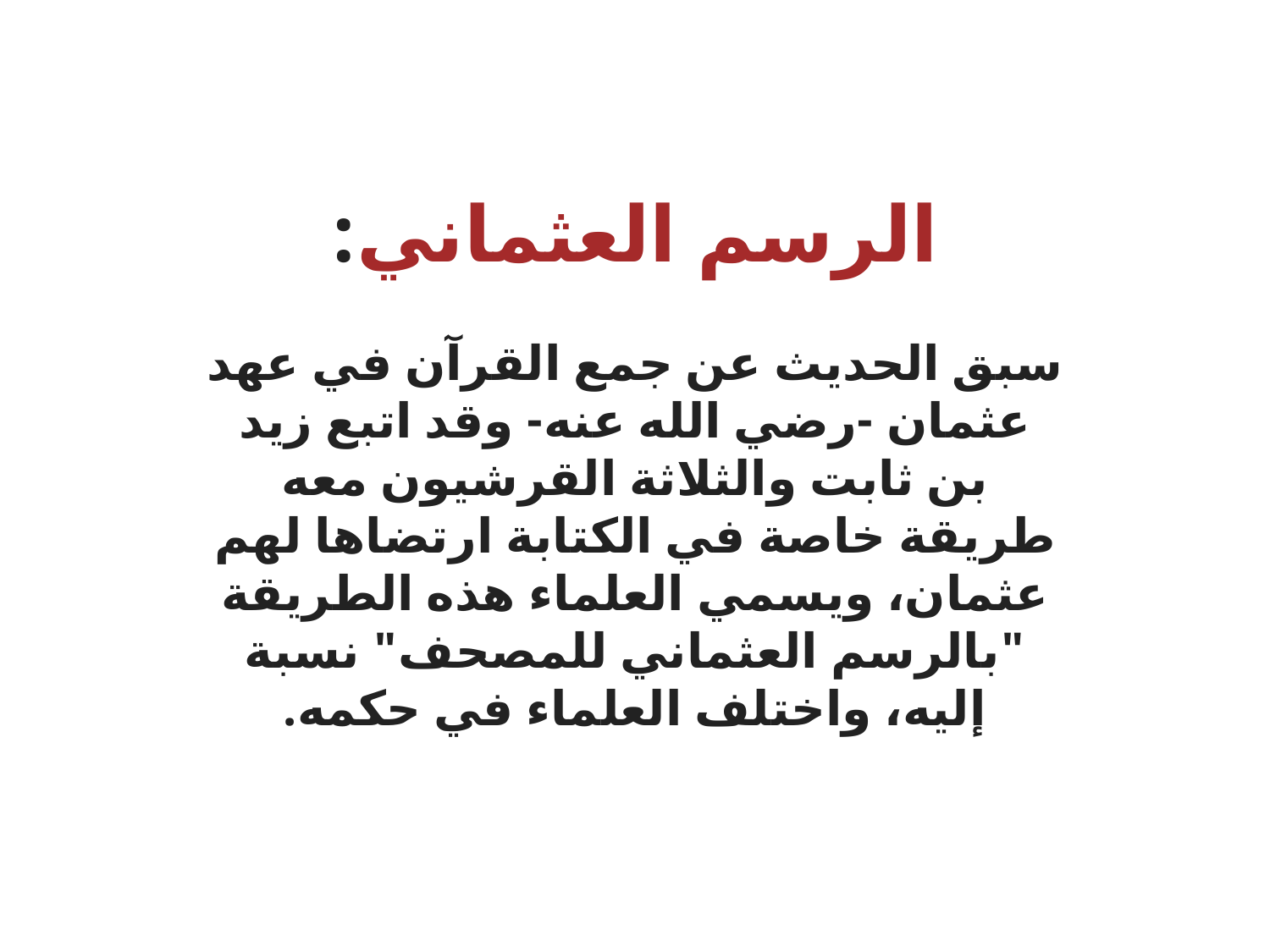

# الرسم العثماني:
سبق الحديث عن جمع القرآن في عهد عثمان -رضي الله عنه- وقد اتبع زيد بن ثابت والثلاثة القرشيون معه طريقة خاصة في الكتابة ارتضاها لهم عثمان، ويسمي العلماء هذه الطريقة "بالرسم العثماني للمصحف" نسبة إليه، واختلف العلماء في حكمه.